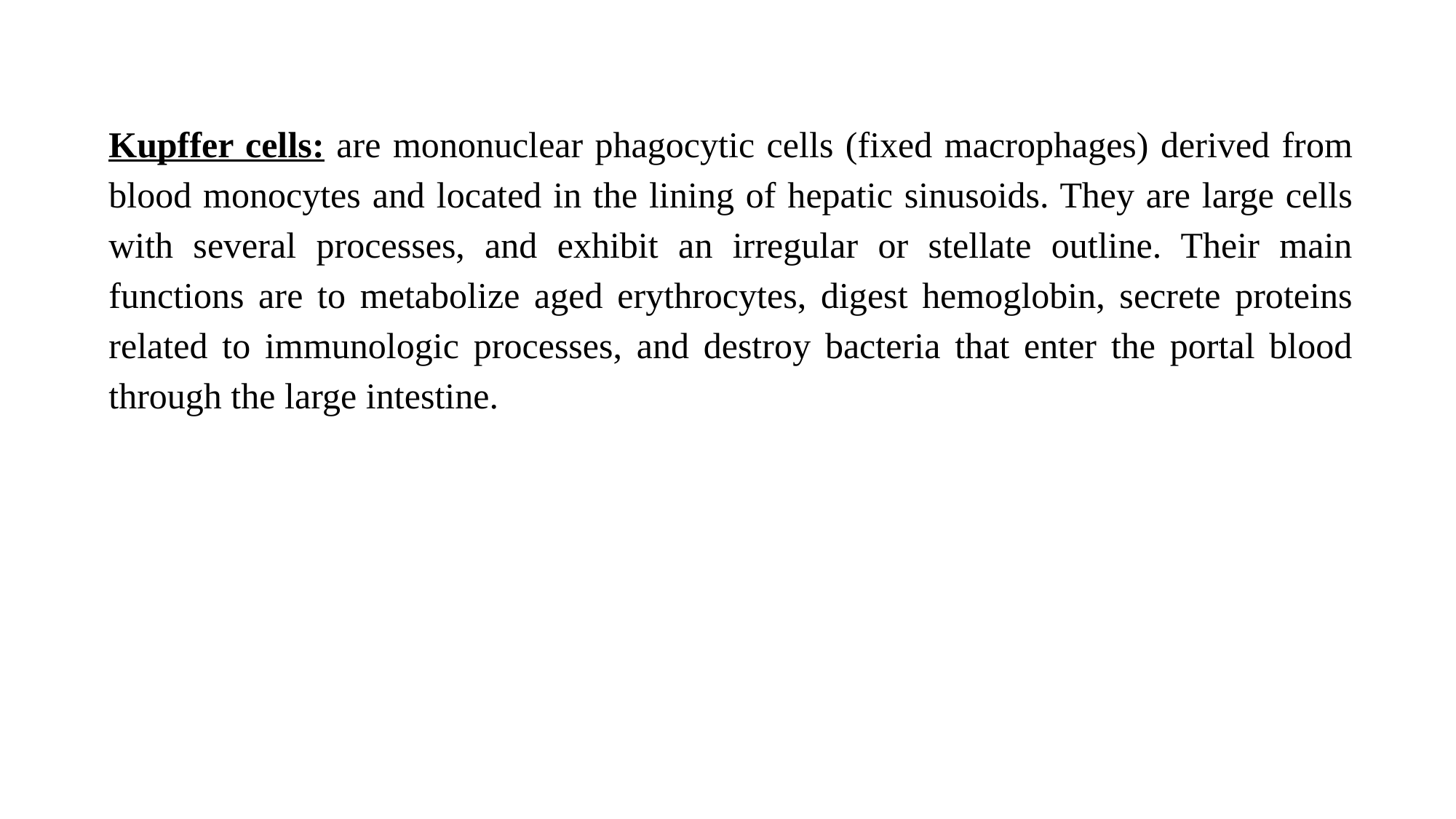

Kupffer cells: are mononuclear phagocytic cells (fixed macrophages) derived from blood monocytes and located in the lining of hepatic sinusoids. They are large cells with several processes, and exhibit an irregular or stellate outline. Their main functions are to metabolize aged erythrocytes, digest hemoglobin, secrete proteins related to immunologic processes, and destroy bacteria that enter the portal blood through the large intestine.